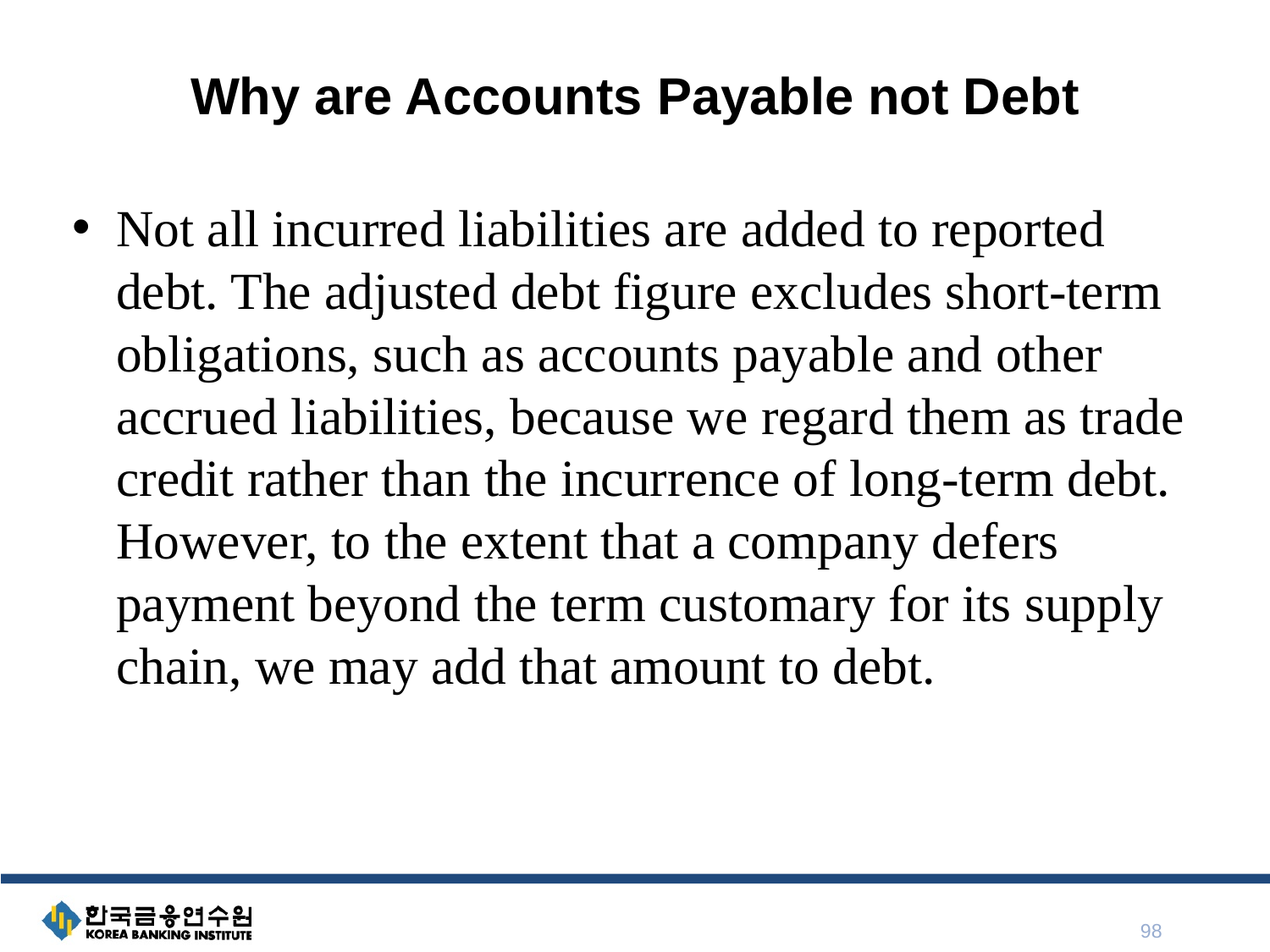

# Why are Accounts Payable not Debt
Not all incurred liabilities are added to reported debt. The adjusted debt figure excludes short-term obligations, such as accounts payable and other accrued liabilities, because we regard them as trade credit rather than the incurrence of long-term debt. However, to the extent that a company defers payment beyond the term customary for its supply chain, we may add that amount to debt.
98